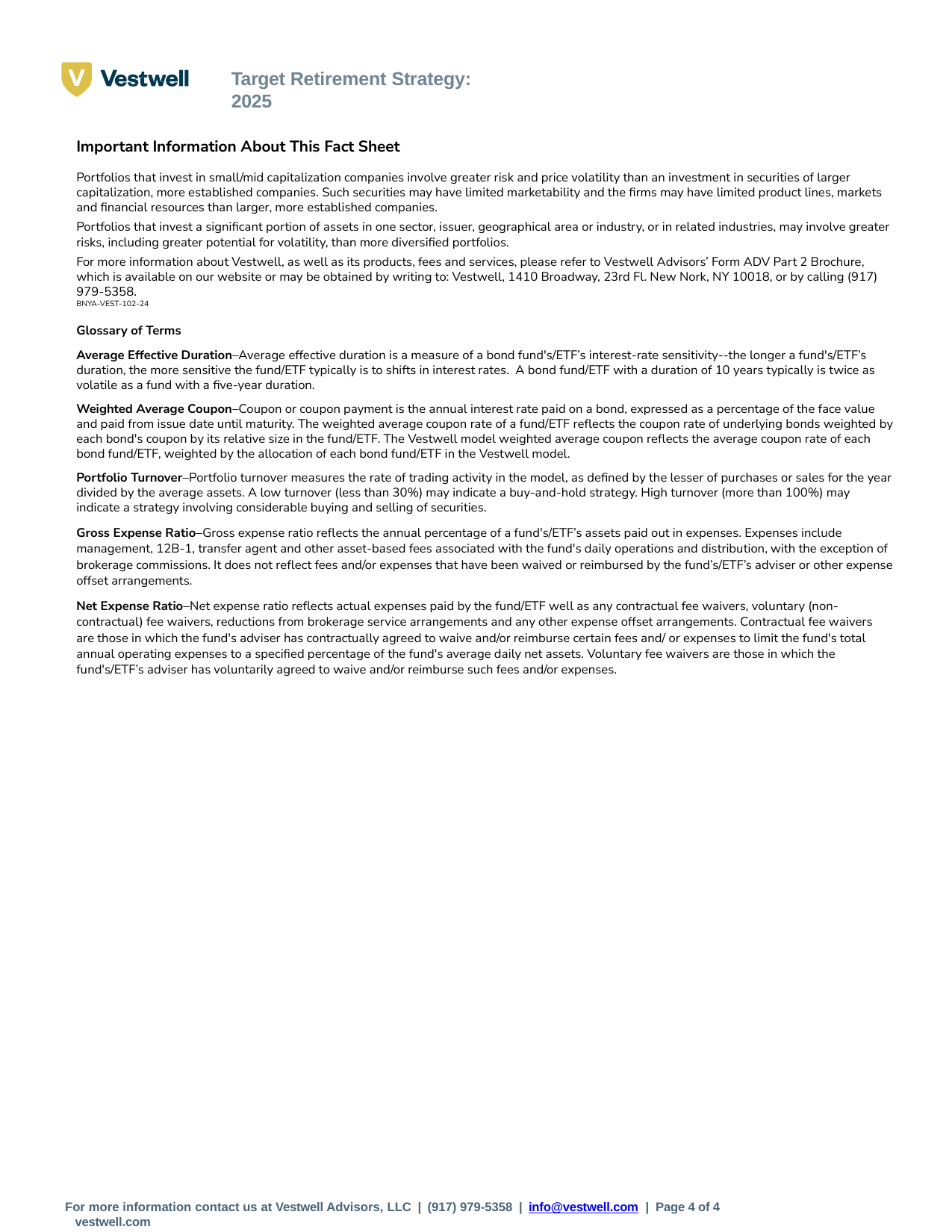

Target Retirement Strategy: 2025

Important Information About This Fact Sheet
Portfolios that invest in small/mid capitalization companies involve greater risk and price volatility than an investment in securities of larger capitalization, more established companies. Such securities may have limited marketability and the firms may have limited product lines, markets and financial resources than larger, more established companies.
Portfolios that invest a significant portion of assets in one sector, issuer, geographical area or industry, or in related industries, may involve greater risks, including greater potential for volatility, than more diversified portfolios.
For more information about Vestwell, as well as its products, fees and services, please refer to Vestwell Advisors’ Form ADV Part 2 Brochure, which is available on our website or may be obtained by writing to: Vestwell, 1410 Broadway, 23rd Fl. New Nork, NY 10018, or by calling (917) 979-5358.
BNYA-VEST-102-24

Glossary of Terms
Average Effective Duration–Average effective duration is a measure of a bond fund's/ETF’s interest-rate sensitivity--the longer a fund's/ETF’s duration, the more sensitive the fund/ETF typically is to shifts in interest rates.  A bond fund/ETF with a duration of 10 years typically is twice as volatile as a fund with a five-year duration.
Weighted Average Coupon–Coupon or coupon payment is the annual interest rate paid on a bond, expressed as a percentage of the face value and paid from issue date until maturity. The weighted average coupon rate of a fund/ETF reflects the coupon rate of underlying bonds weighted by each bond's coupon by its relative size in the fund/ETF. The Vestwell model weighted average coupon reflects the average coupon rate of each bond fund/ETF, weighted by the allocation of each bond fund/ETF in the Vestwell model.
Portfolio Turnover–Portfolio turnover measures the rate of trading activity in the model, as defined by the lesser of purchases or sales for the year divided by the average assets. A low turnover (less than 30%) may indicate a buy-and-hold strategy. High turnover (more than 100%) may indicate a strategy involving considerable buying and selling of securities.
Gross Expense Ratio–Gross expense ratio reflects the annual percentage of a fund's/ETF’s assets paid out in expenses. Expenses include management, 12B-1, transfer agent and other asset-based fees associated with the fund's daily operations and distribution, with the exception of brokerage commissions. It does not reflect fees and/or expenses that have been waived or reimbursed by the fund’s/ETF’s adviser or other expense offset arrangements.
Net Expense Ratio–Net expense ratio reflects actual expenses paid by the fund/ETF well as any contractual fee waivers, voluntary (non-contractual) fee waivers, reductions from brokerage service arrangements and any other expense offset arrangements. Contractual fee waivers are those in which the fund's adviser has contractually agreed to waive and/or reimburse certain fees and/ or expenses to limit the fund's total annual operating expenses to a specified percentage of the fund's average daily net assets. Voluntary fee waivers are those in which the fund's/ETF’s adviser has voluntarily agreed to waive and/or reimburse such fees and/or expenses.

For more information contact us at Vestwell Advisors, LLC | (917) 979-5358 | info@vestwell.com  |  Page 4 of 4                                                                       vestwell.com